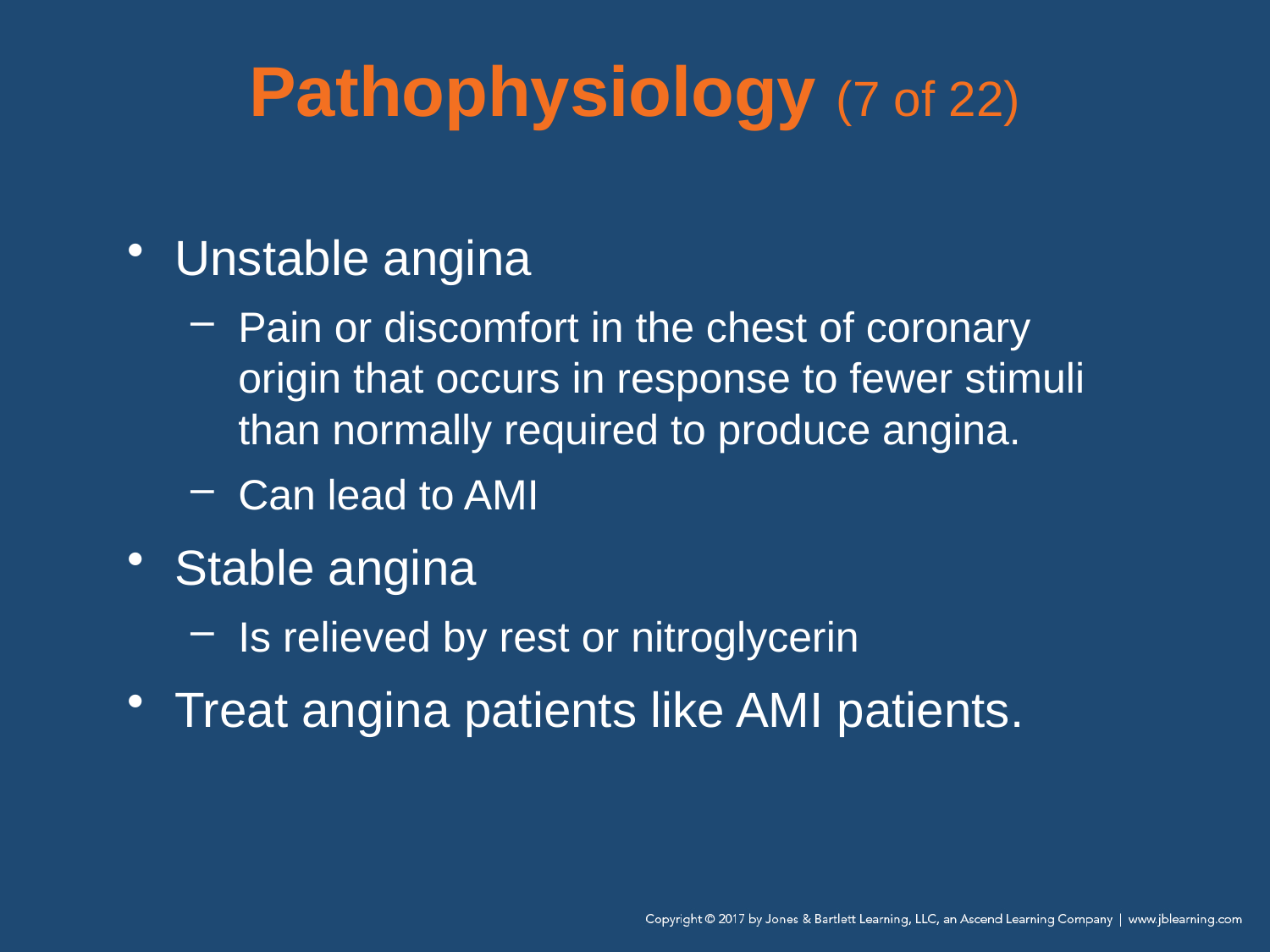

# Pathophysiology (7 of 22)
Unstable angina
Pain or discomfort in the chest of coronary origin that occurs in response to fewer stimuli than normally required to produce angina.
Can lead to AMI
Stable angina
Is relieved by rest or nitroglycerin
Treat angina patients like AMI patients.